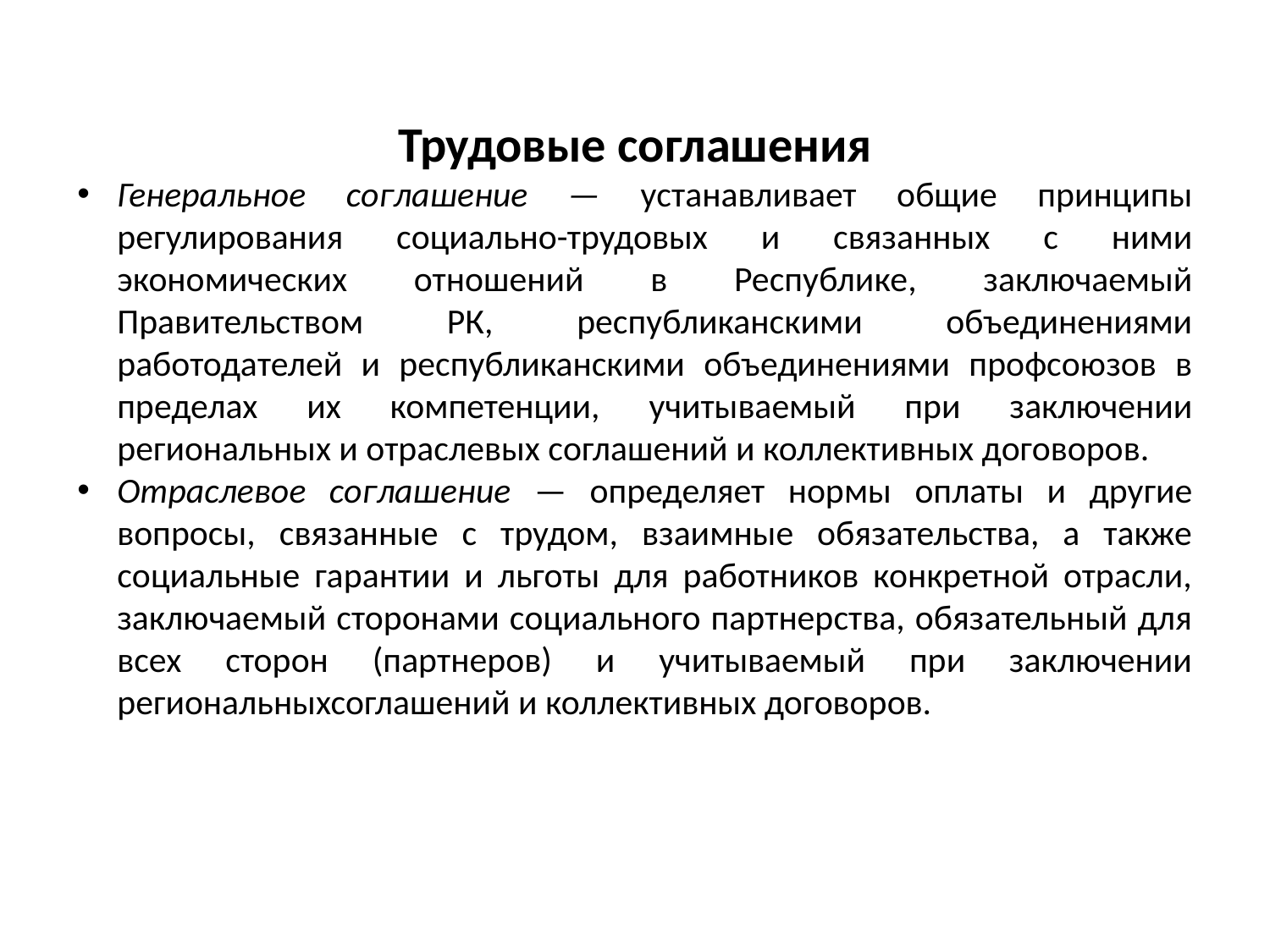

Трудовые соглашения
Генеральное соглашение — устанавливает общие принципы регулирования социально-трудовых и связанных с ними экономических отношений в Республике, заключаемый Правительством РК, республиканскими объединениями работодателей и республиканскими объединениями профсоюзов в пределах их компетенции, учитываемый при заключении региональных и отраслевых соглашений и коллективных договоров.
Отраслевое соглашение — определяет нормы оплаты и другие вопросы, связанные с трудом, взаимные обязательства, а также социальные гарантии и льготы для работников конкретной отрасли, заключаемый сторонами социального партнерства, обязательный для всех сторон (партнеров) и учитываемый при заключении региональныхсоглашений и коллективных договоров.